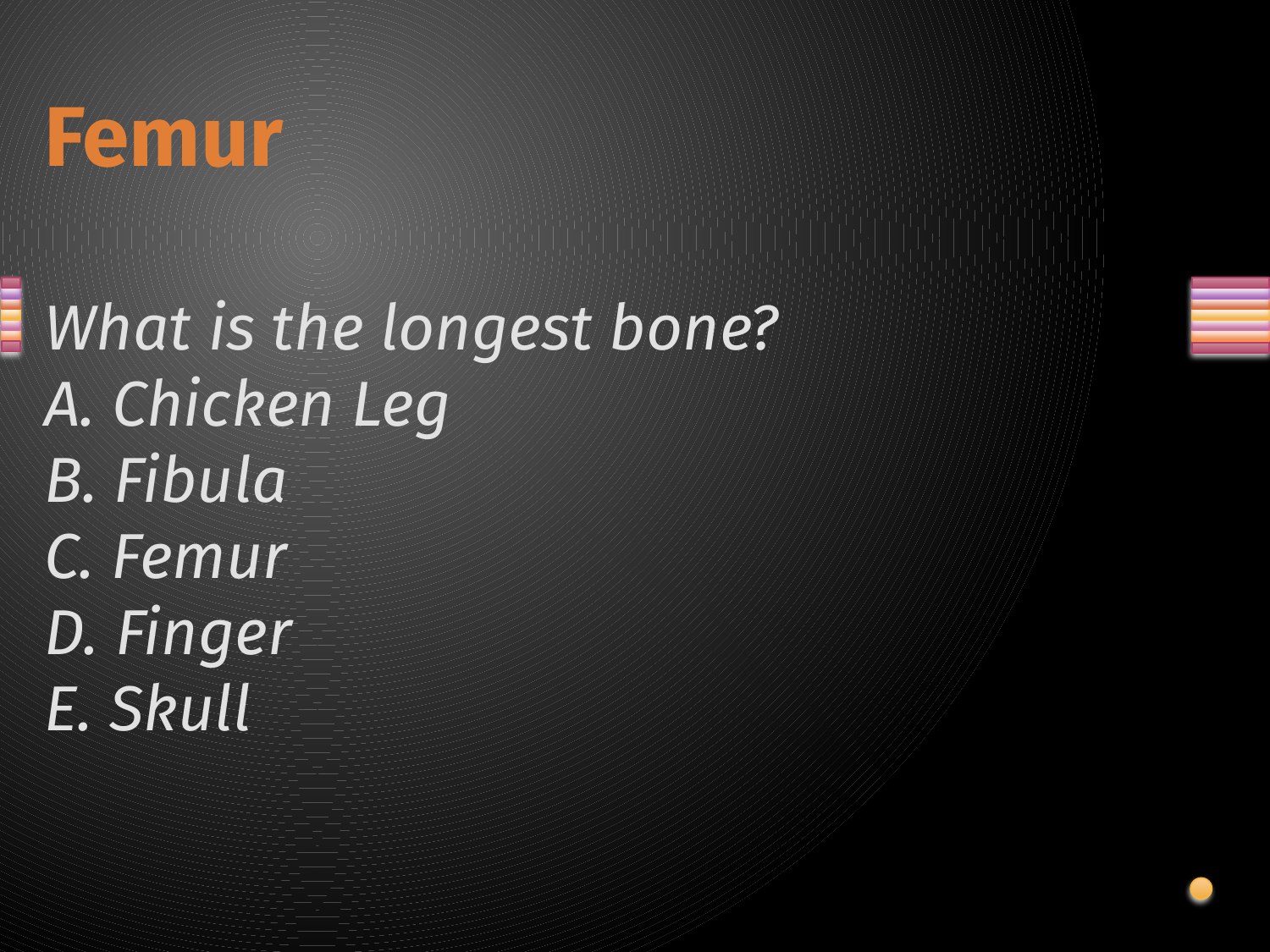

Femur
# What is the longest bone? A. Chicken Leg B. Fibula C. Femur D. Finger E. Skull